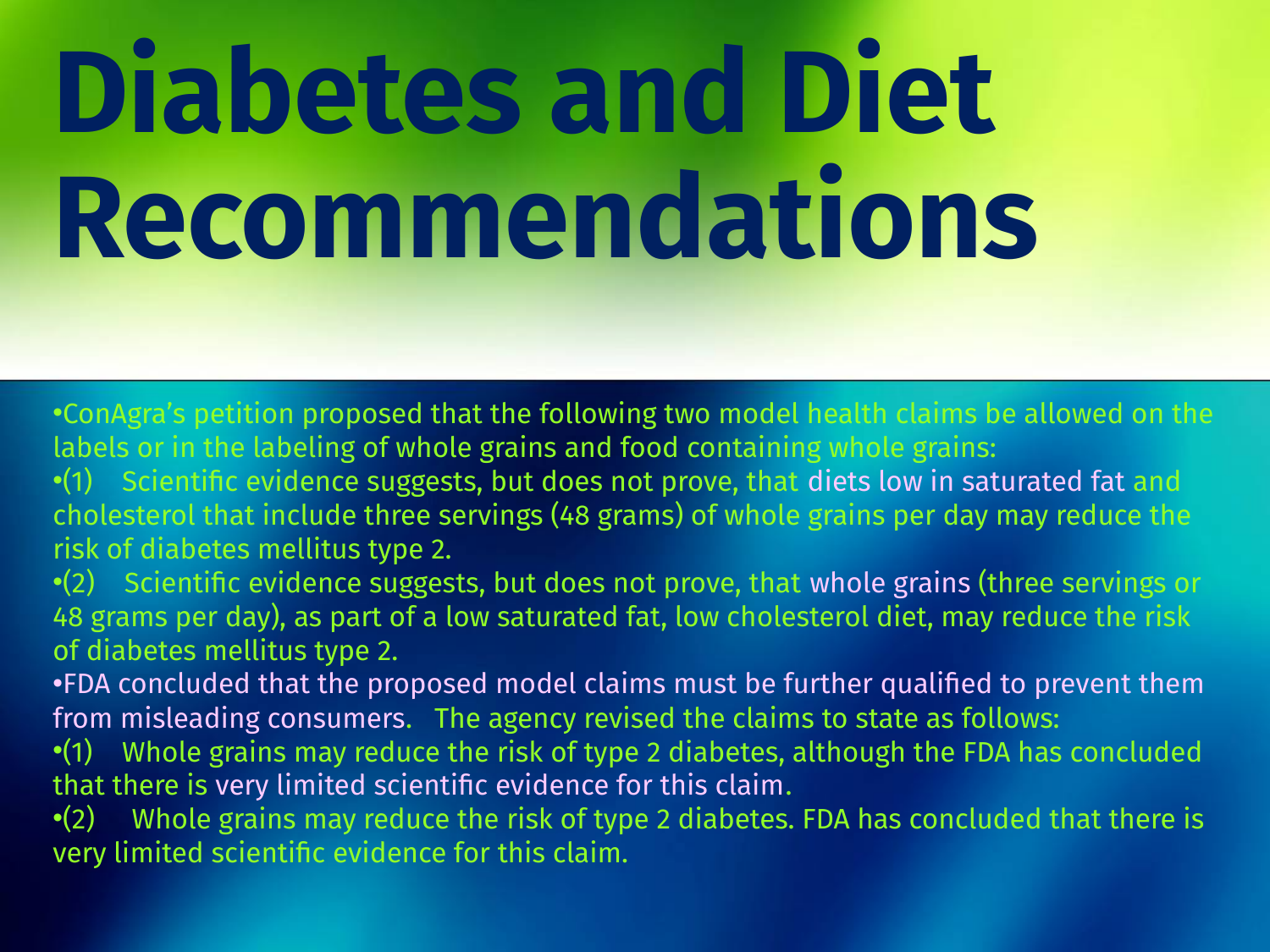

# Diabetes and Diet Recommendations
ConAgra’s petition proposed that the following two model health claims be allowed on the labels or in the labeling of whole grains and food containing whole grains:
(1)    Scientific evidence suggests, but does not prove, that diets low in saturated fat and cholesterol that include three servings (48 grams) of whole grains per day may reduce the risk of diabetes mellitus type 2.
(2)    Scientific evidence suggests, but does not prove, that whole grains (three servings or 48 grams per day), as part of a low saturated fat, low cholesterol diet, may reduce the risk of diabetes mellitus type 2.
FDA concluded that the proposed model claims must be further qualified to prevent them from misleading consumers.   The agency revised the claims to state as follows:
(1)    Whole grains may reduce the risk of type 2 diabetes, although the FDA has concluded that there is very limited scientific evidence for this claim.
(2)     Whole grains may reduce the risk of type 2 diabetes. FDA has concluded that there is very limited scientific evidence for this claim.